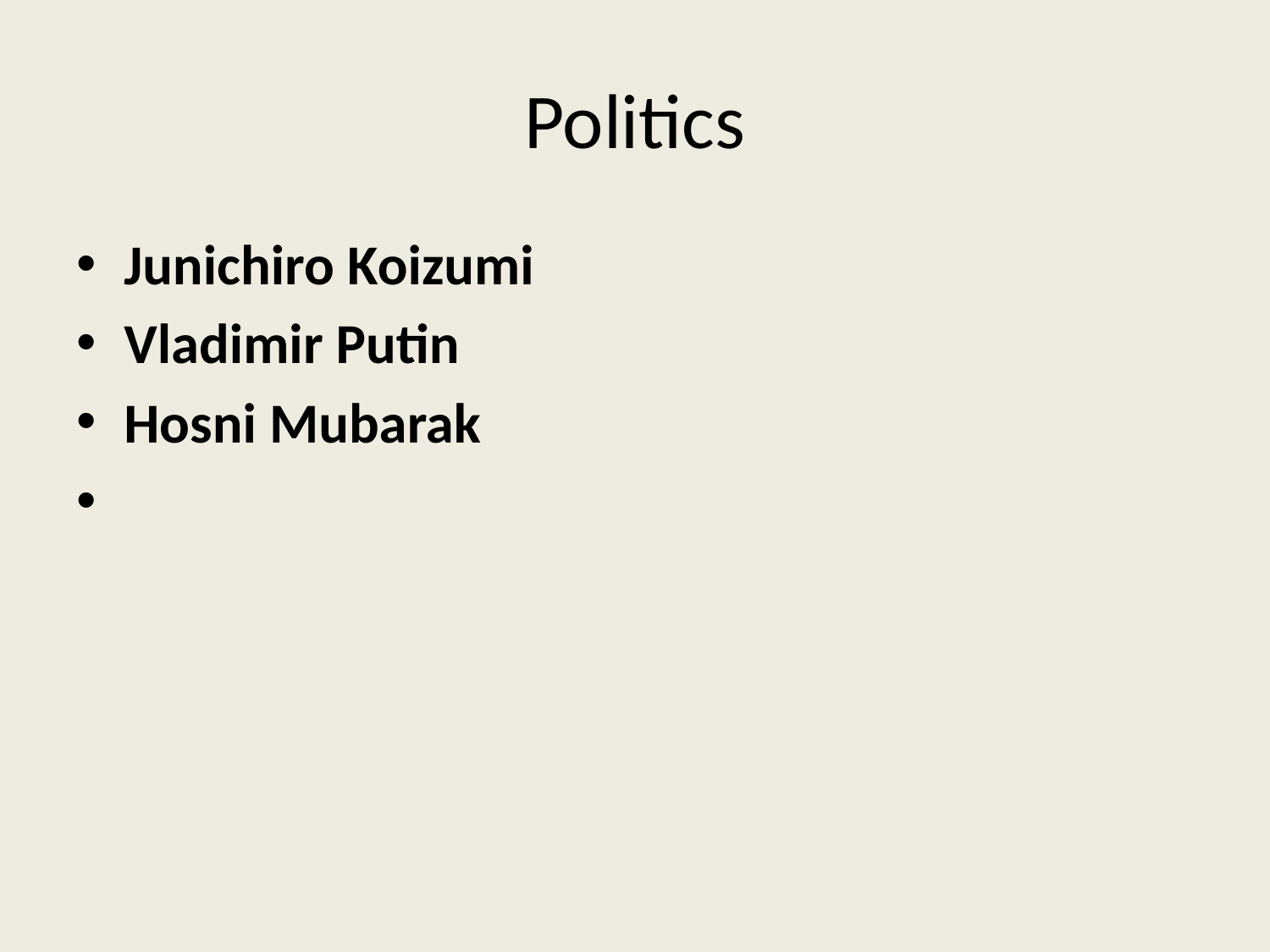

# Politics
Junichiro Koizumi
Vladimir Putin
Hosni Mubarak